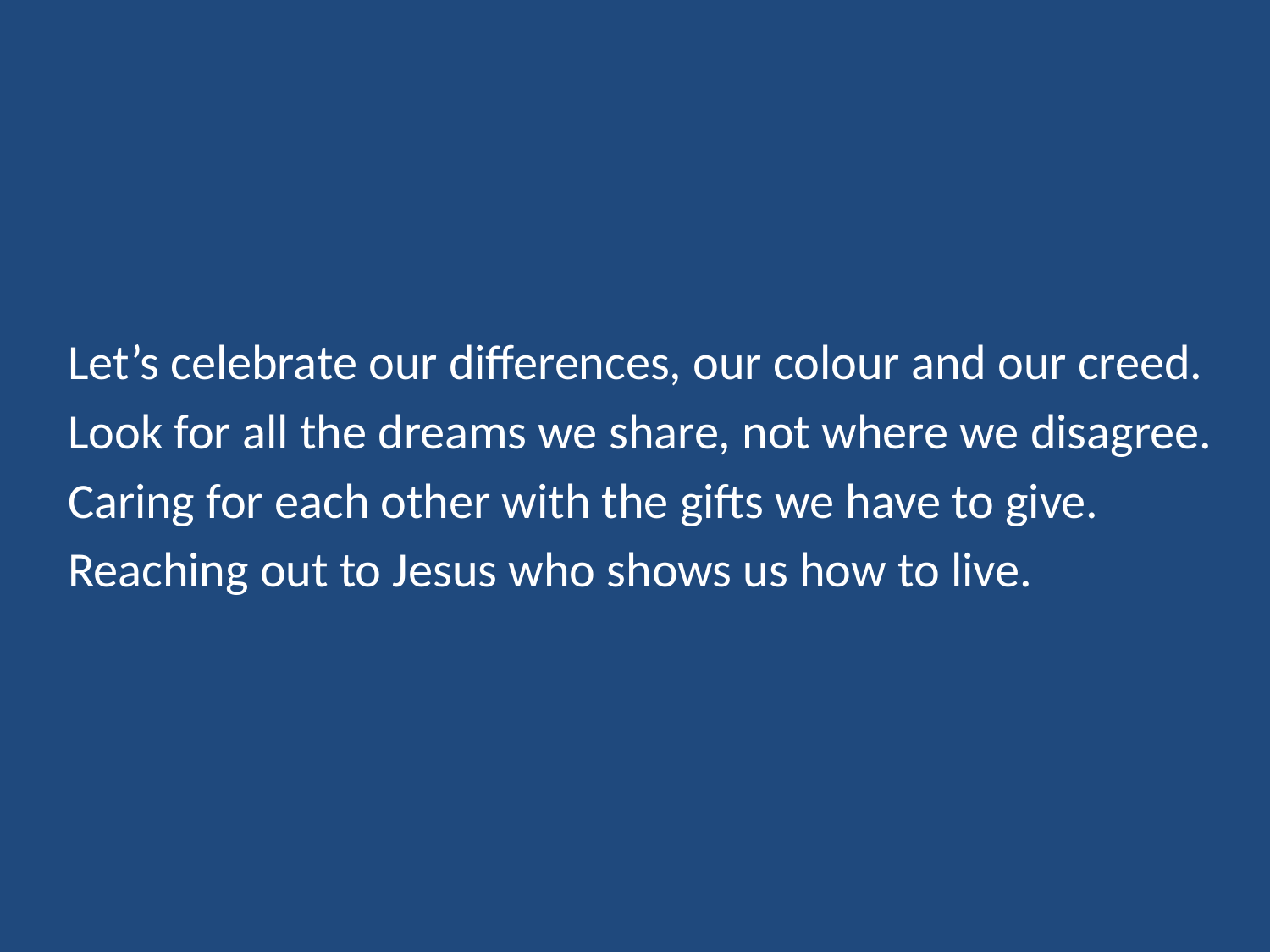

Let’s celebrate our differences, our colour and our creed.
Look for all the dreams we share, not where we disagree.
Caring for each other with the gifts we have to give.
Reaching out to Jesus who shows us how to live.